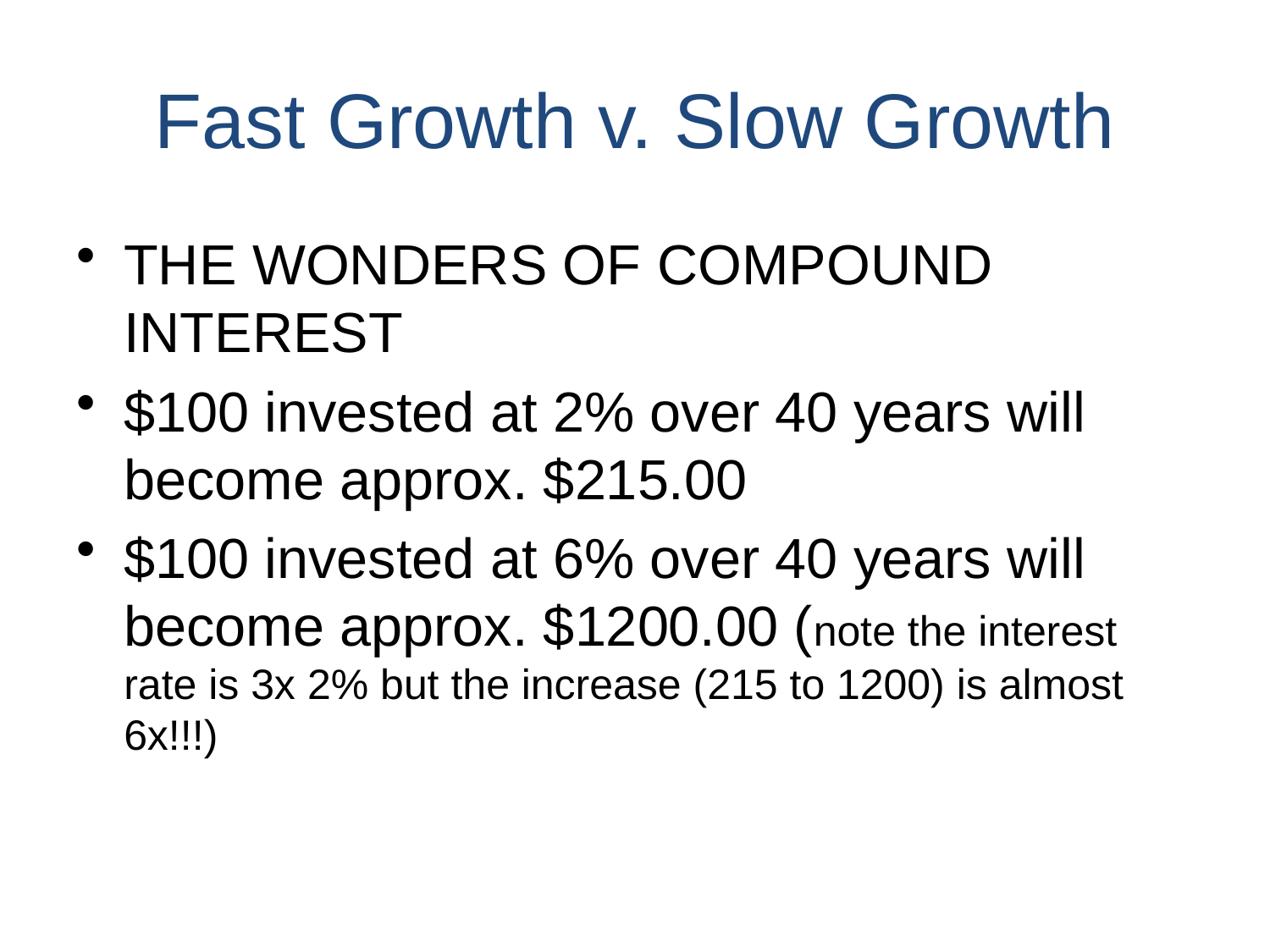

Fast Growth v. Slow Growth
THE WONDERS OF COMPOUND INTEREST
$100 invested at 2% over 40 years will become approx. $215.00
$100 invested at 6% over 40 years will become approx. $1200.00 (note the interest rate is 3x 2% but the increase (215 to 1200) is almost 6x!!!)